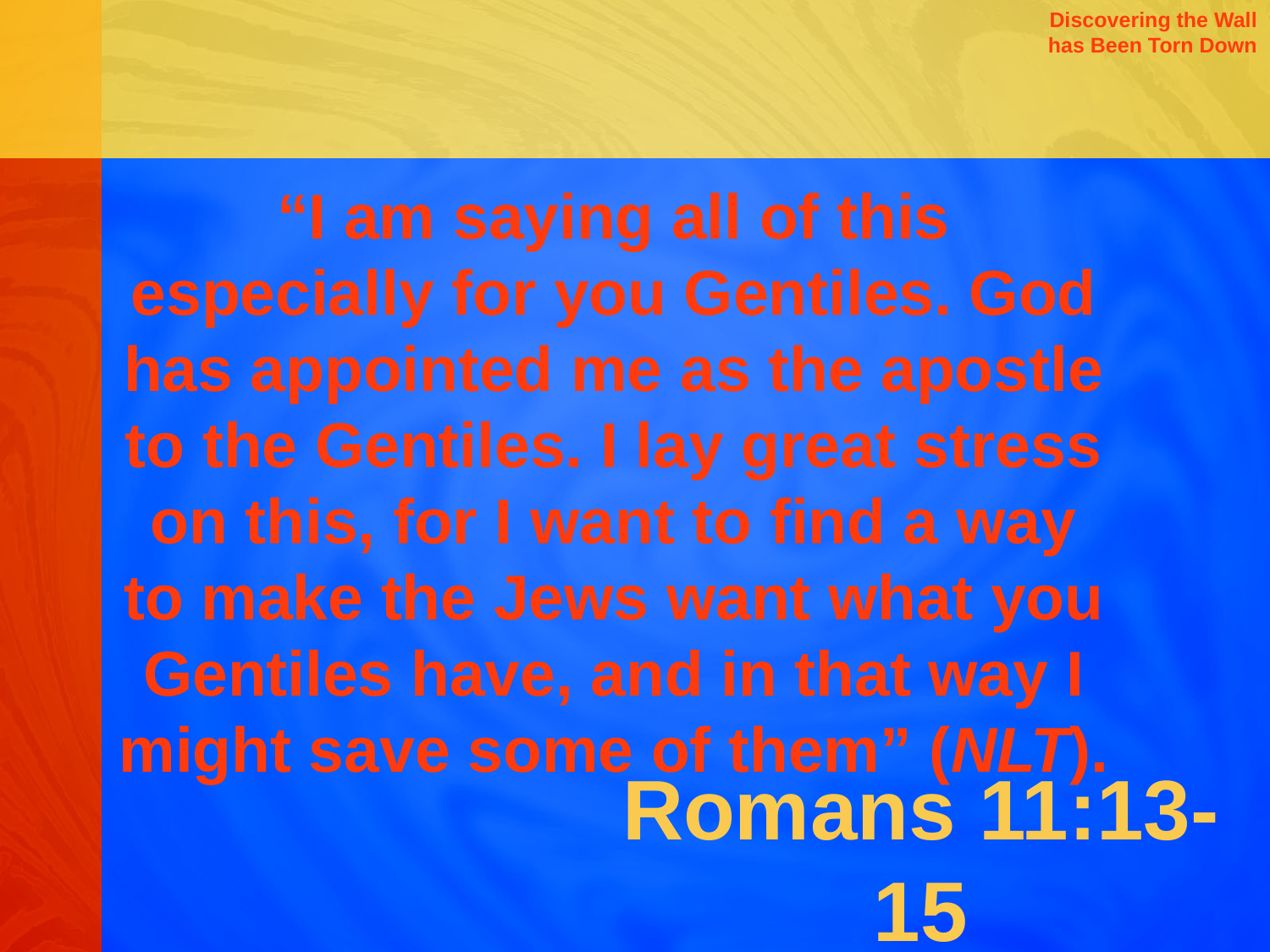

Discovering the Wall has Been Torn Down
“I am saying all of this especially for you Gentiles. God has appointed me as the apostle to the Gentiles. I lay great stress on this, for I want to find a way to make the Jews want what you Gentiles have, and in that way I might save some of them” (NLT).
Romans 11:13-15